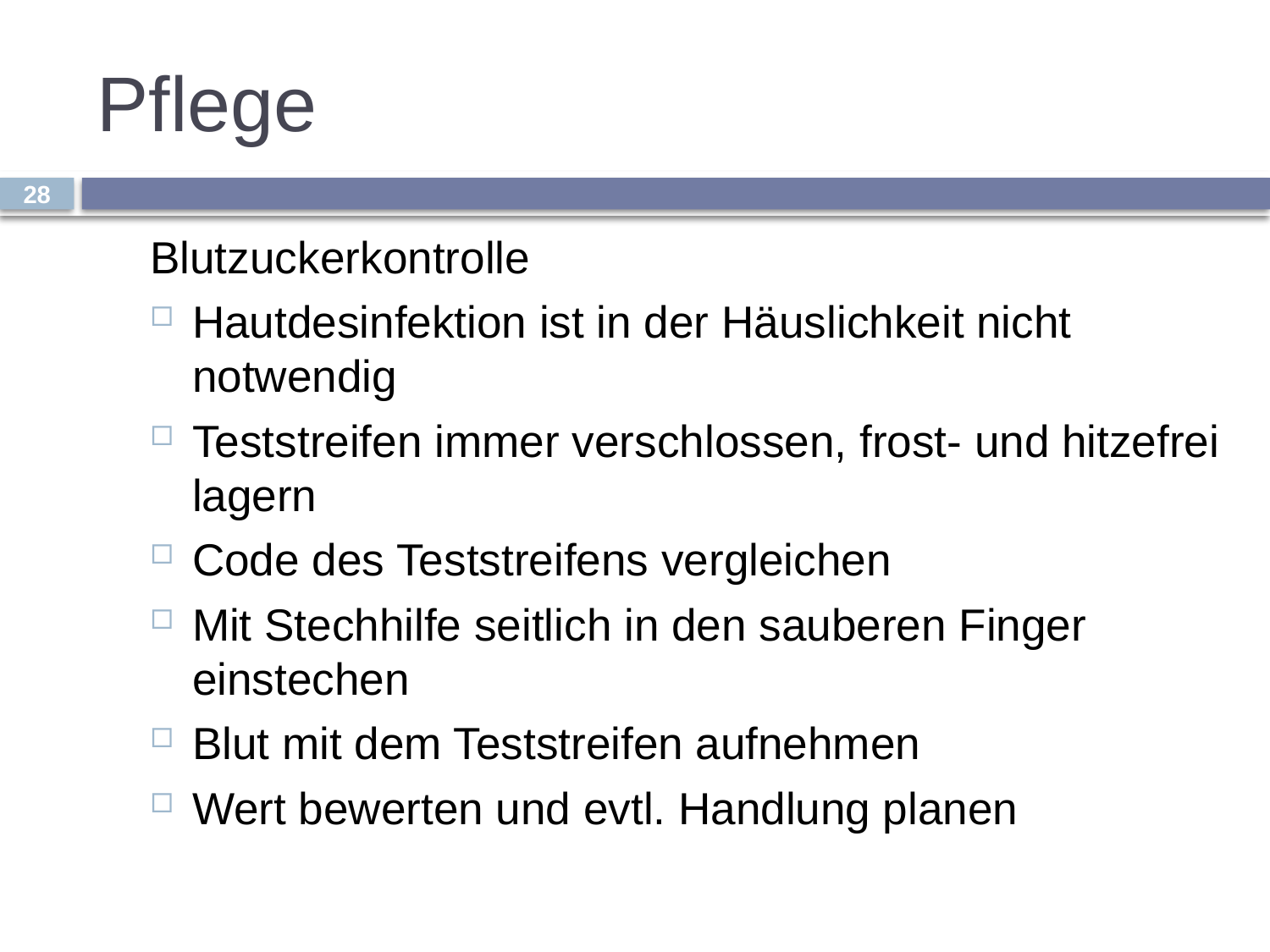

# Pflege
28
Blutzuckerkontrolle
Hautdesinfektion ist in der Häuslichkeit nicht notwendig
Teststreifen immer verschlossen, frost- und hitzefrei lagern
Code des Teststreifens vergleichen
Mit Stechhilfe seitlich in den sauberen Finger einstechen
Blut mit dem Teststreifen aufnehmen
Wert bewerten und evtl. Handlung planen